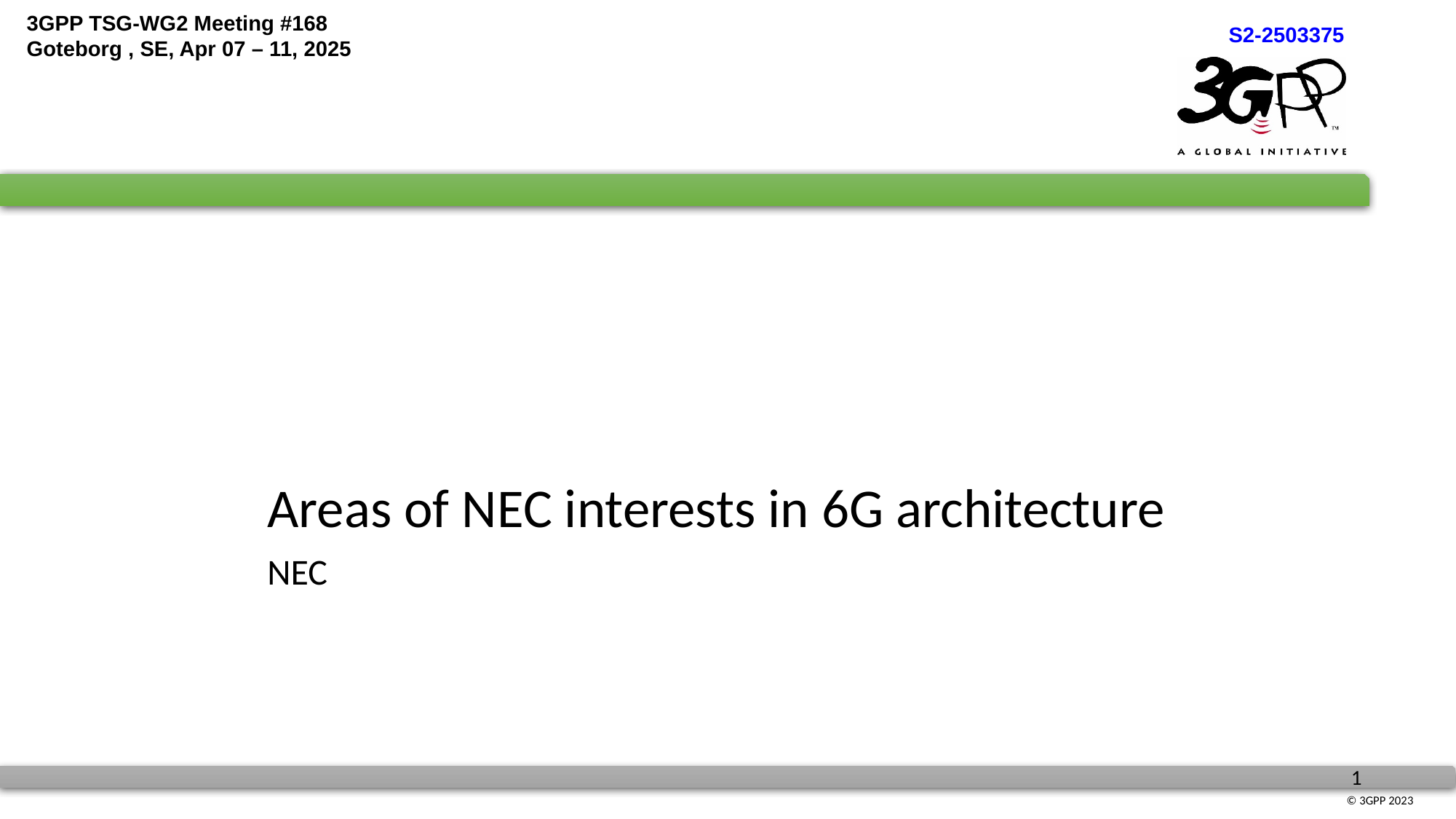

# Areas of NEC interests in 6G architecture
NEC